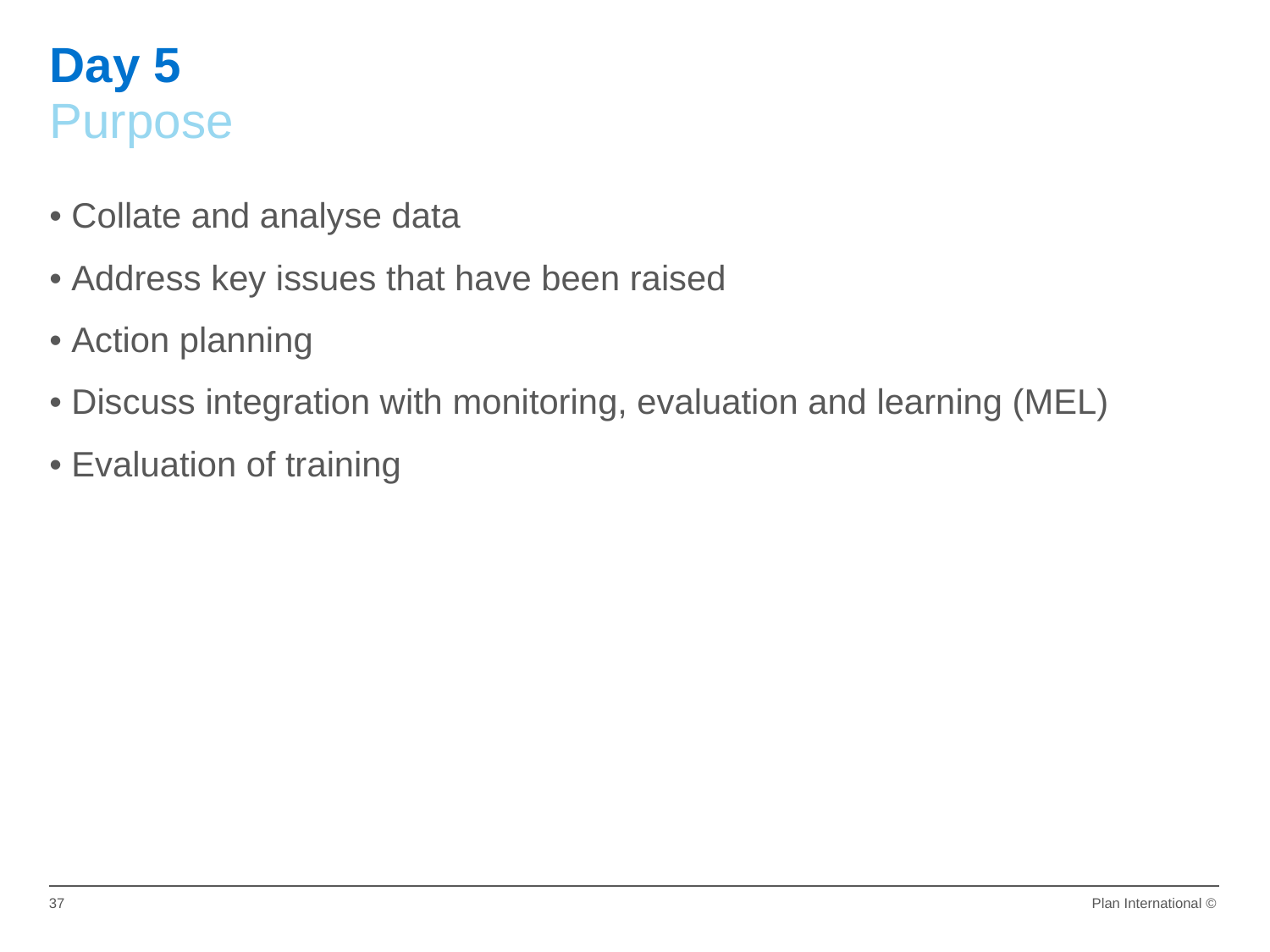

Day 5
Purpose
• Collate and analyse data
• Address key issues that have been raised
• Action planning
• Discuss integration with monitoring, evaluation and learning (MEL)
• Evaluation of training
37